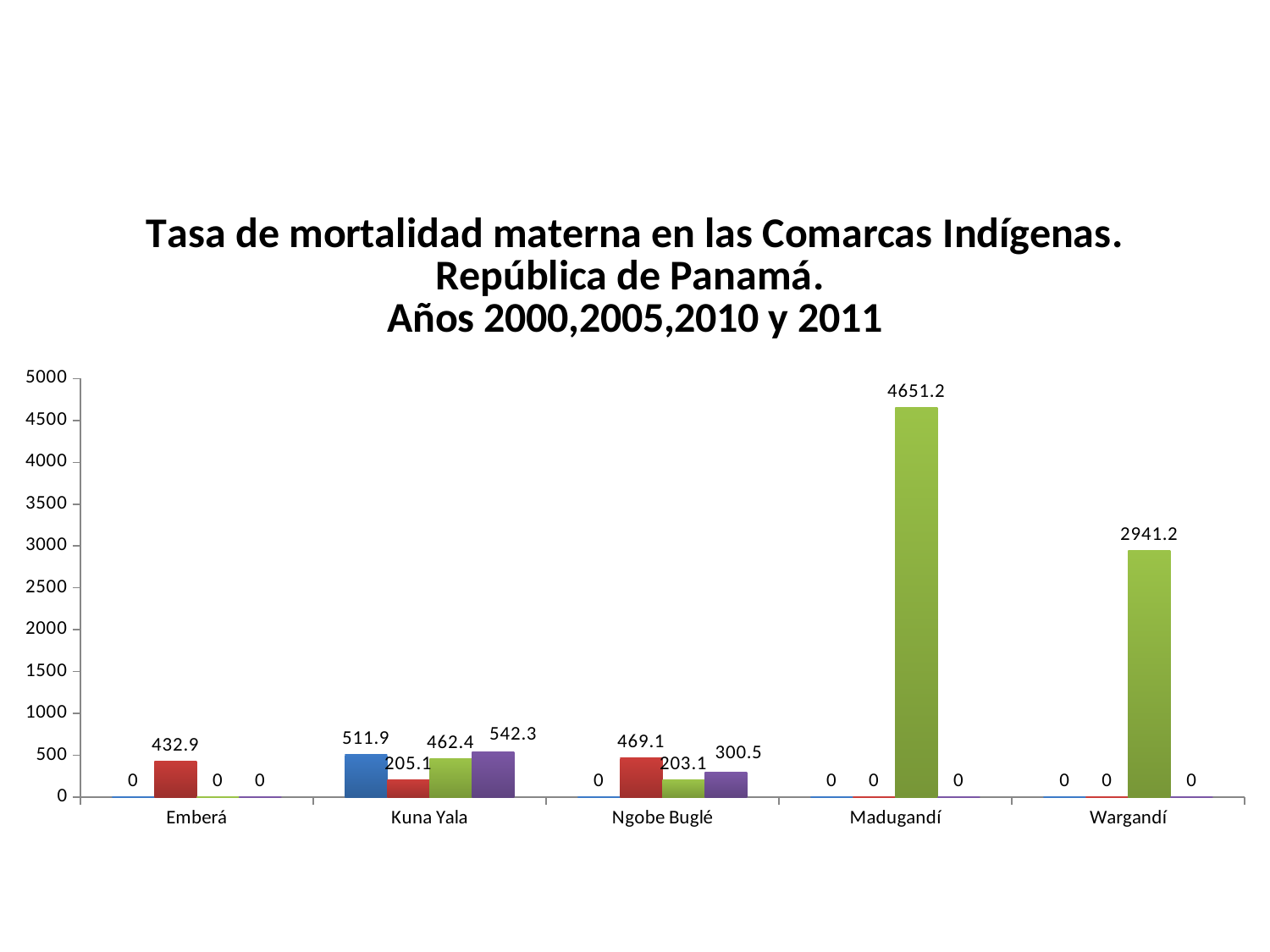

### Chart: Tasa de mortalidad materna en las Comarcas Indígenas. República de Panamá.
Años 2000,2005,2010 y 2011

| Category | Año 2000 | Año 2005 | Año 2010 | Año 2011 |
|---|---|---|---|---|
| Emberá | 0.0 | 432.9 | 0.0 | 0.0 |
| Kuna Yala | 511.9 | 205.1 | 462.4 | 542.3 |
| Ngobe Buglé | 0.0 | 469.1 | 203.1 | 300.5 |
| Madugandí | 0.0 | 0.0 | 4651.2 | 0.0 |
| Wargandí | 0.0 | 0.0 | 2941.2 | 0.0 |